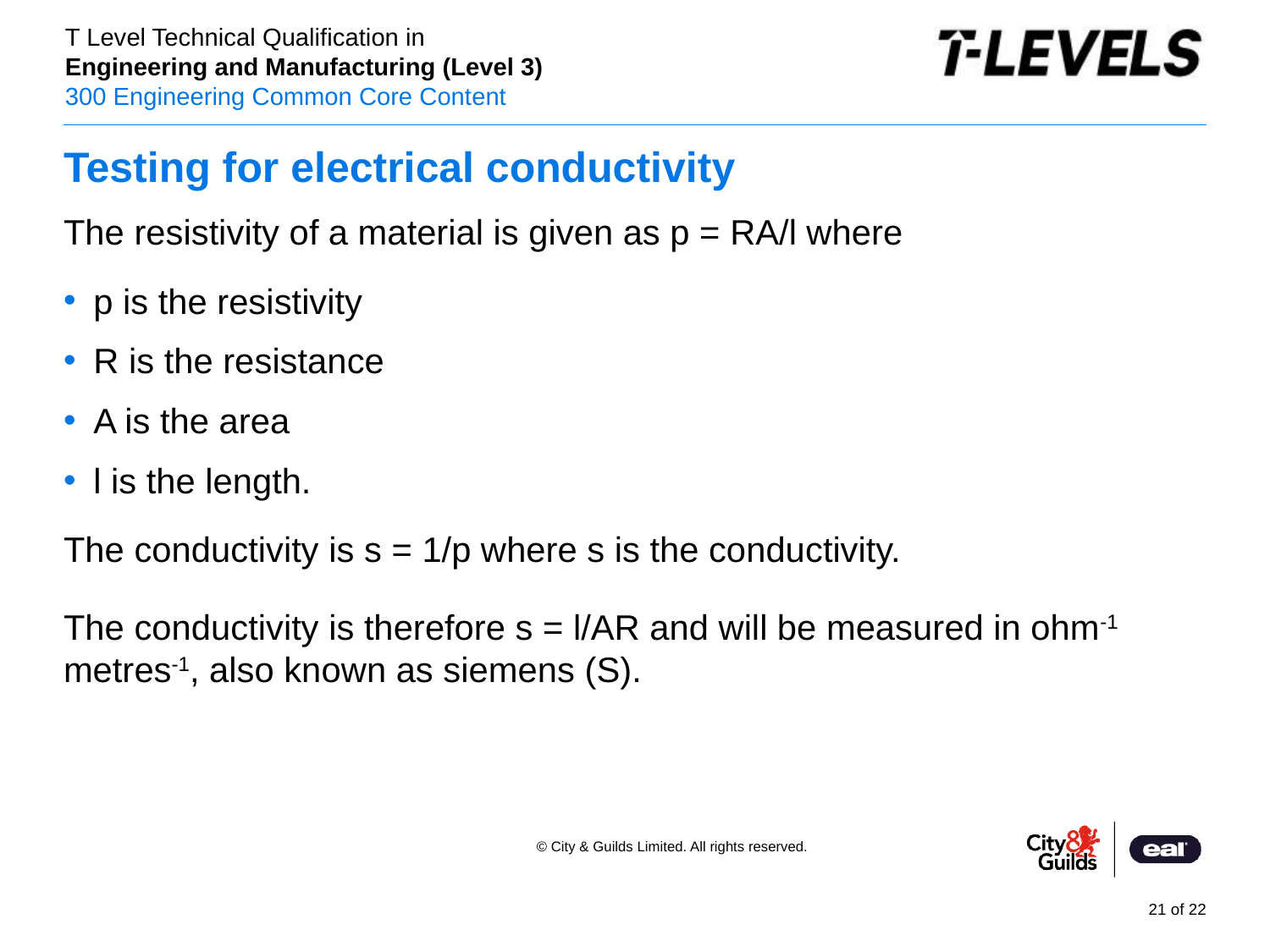

# Testing for electrical conductivity
The resistivity of a material is given as p = RA/l where
p is the resistivity
R is the resistance
A is the area
l is the length.
The conductivity is s = 1/p where s is the conductivity.
The conductivity is therefore s = l/AR and will be measured in ohm-1 metres-1, also known as siemens (S).